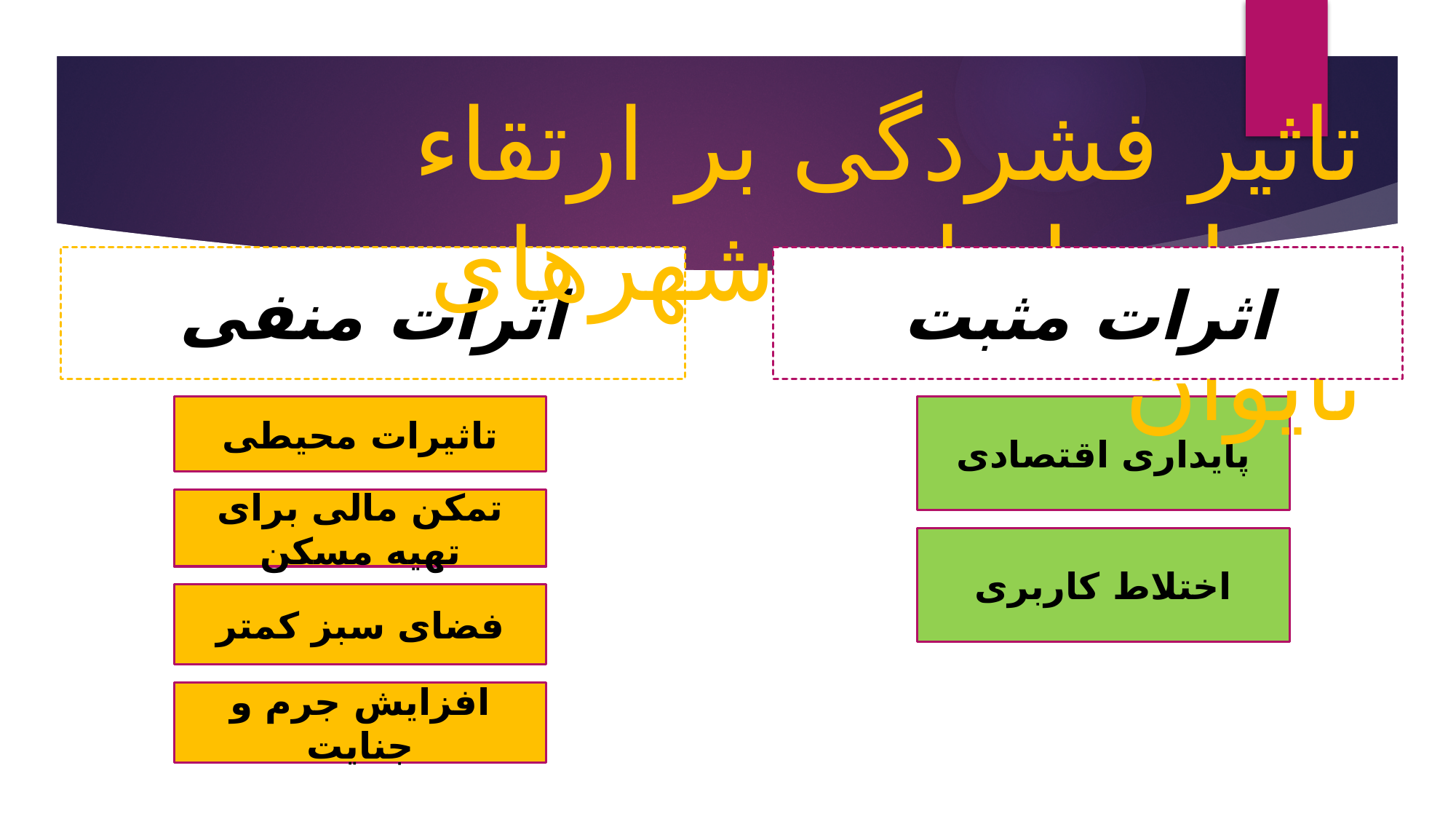

تاثیر فشردگی بر ارتقاء سطح پایداری شهرهای تایوان
اثرات منفی
اثرات مثبت
تاثیرات محیطی
پایداری اقتصادی
تمکن مالی برای تهیه مسکن
اختلاط کاربری
فضای سبز کمتر
افزایش جرم و جنایت